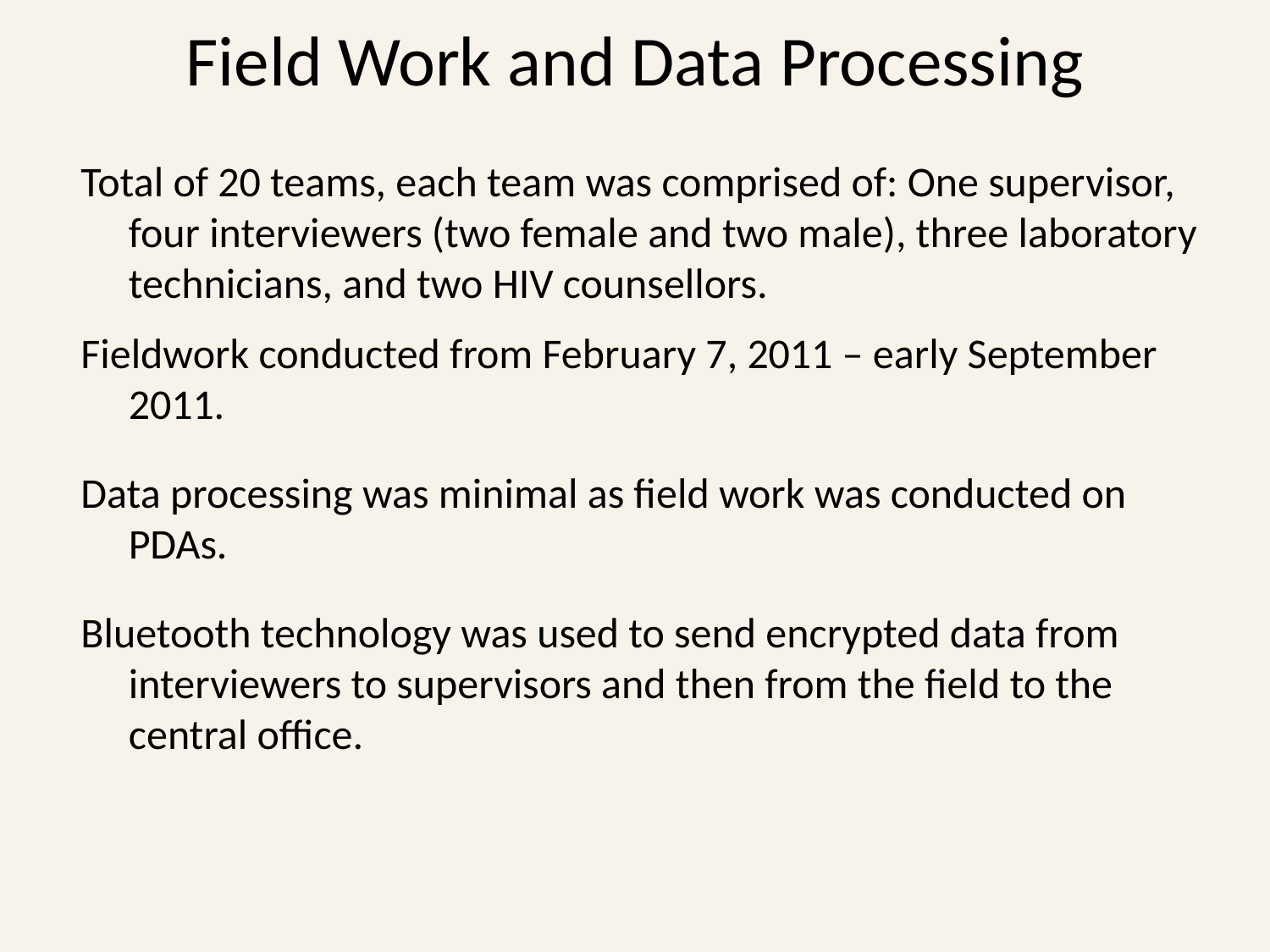

# Field Work and Data Processing
Total of 20 teams, each team was comprised of: One supervisor, four interviewers (two female and two male), three laboratory technicians, and two HIV counsellors.
Fieldwork conducted from February 7, 2011 – early September 2011.
Data processing was minimal as field work was conducted on PDAs.
Bluetooth technology was used to send encrypted data from interviewers to supervisors and then from the field to the central office.